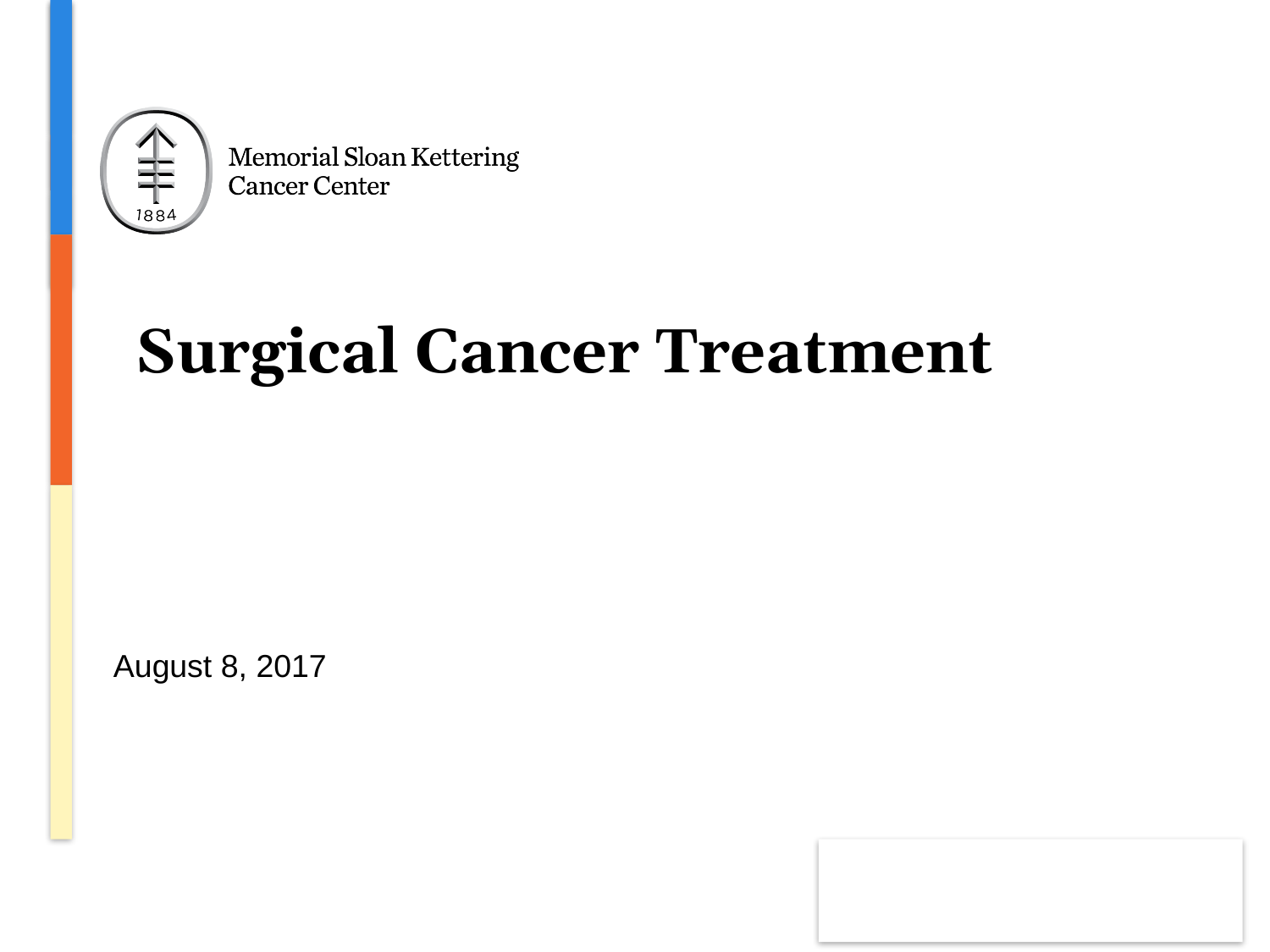

# Surgical Cancer Treatment
August 8, 2017